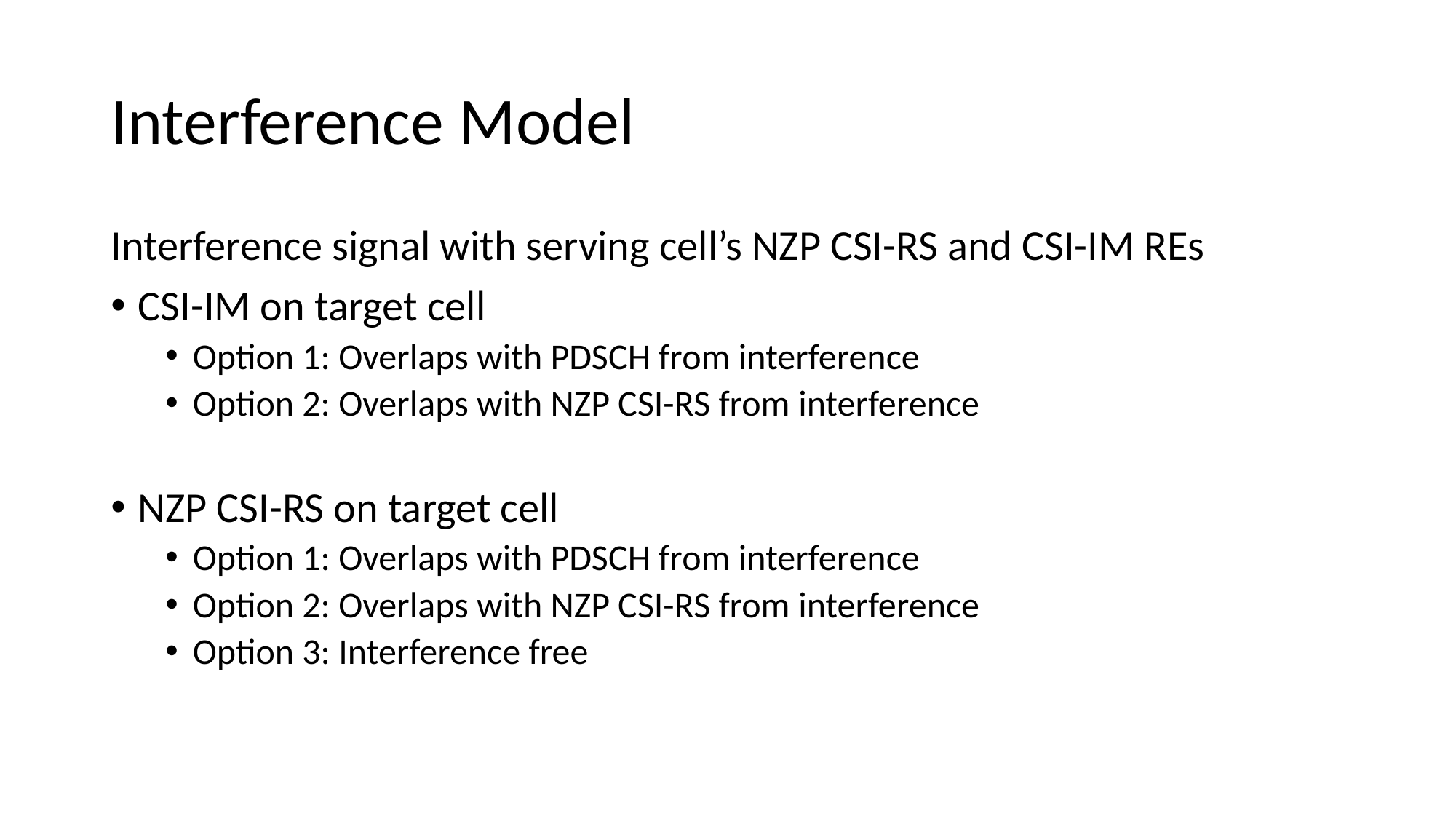

# Interference Model
Interference signal with serving cell’s NZP CSI-RS and CSI-IM REs
CSI-IM on target cell
Option 1: Overlaps with PDSCH from interference
Option 2: Overlaps with NZP CSI-RS from interference

NZP CSI-RS on target cell
Option 1: Overlaps with PDSCH from interference
Option 2: Overlaps with NZP CSI-RS from interference
Option 3: Interference free